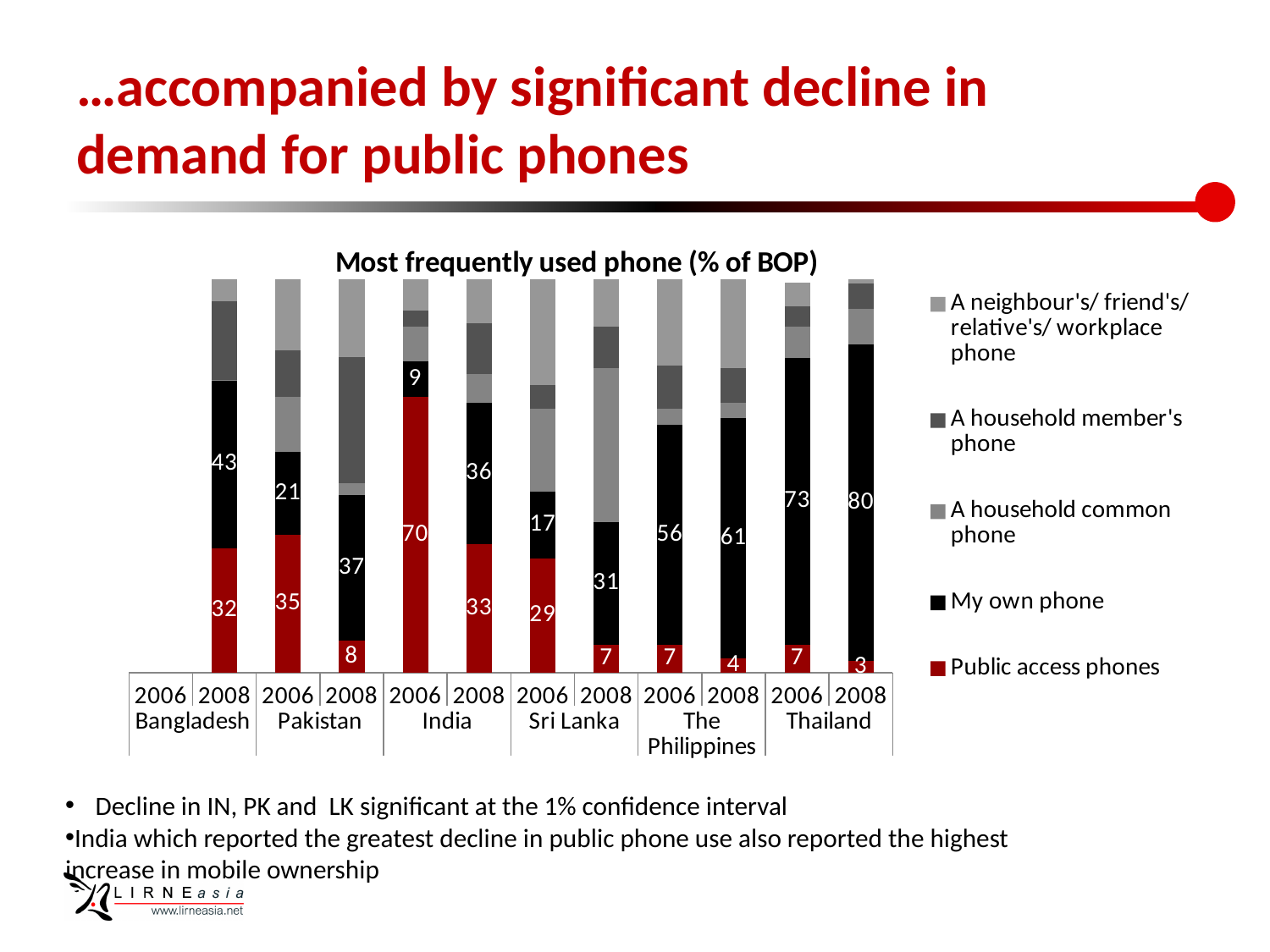

# …accompanied by significant decline in demand for public phones

### Chart: Most frequently used phone (% of BOP)

| Category | Public access phones | My own phone | A household common phone | A household member's phone | A neighbour's/ friend's/ relative's/ workplace phone |
|---|---|---|---|---|---|
| 2006 | None | None | None | None | None |
| 2008 | 31.550506673335587 | 42.73952536201924 | 0.06494935257864476 | 19.93597109601383 | 5.70904751605324 |
| 2006 | 35.0 | 21.0 | 14.0 | 12.0 | 18.0 |
| 2008 | 8.110511786913333 | 37.06981006451493 | 3.0692791537740267 | 31.920020916958727 | 19.830378077838805 |
| 2006 | 70.0 | 9.0 | 9.0 | 4.0 | 8.0 |
| 2008 | 32.70339516987156 | 35.965729220389285 | 7.147737112551545 | 12.952787850621876 | 11.230350646568748 |
| 2006 | 29.0 | 17.0 | 21.0 | 6.0 | 27.0 |
| 2008 | 6.9907088066617105 | 31.320492363340886 | 39.073158675269305 | 10.420482840287269 | 12.195157314440259 |
| 2006 | 7.0 | 56.0 | 4.0 | 11.0 | 22.0 |
| 2008 | 3.6565016249999975 | 60.98852275000011 | 3.8653979999999994 | 8.929681125 | 22.55989649999999 |
| 2006 | 7.0 | 73.0 | 8.0 | 5.0 | 6.0 |
| 2008 | 2.92076988490378 | 80.48539706432557 | 8.974220753222463 | 6.451278943590186 | 1.168333353958338 |
Decline in IN, PK and  LK significant at the 1% confidence interval
India which reported the greatest decline in public phone use also reported the highest increase in mobile ownership